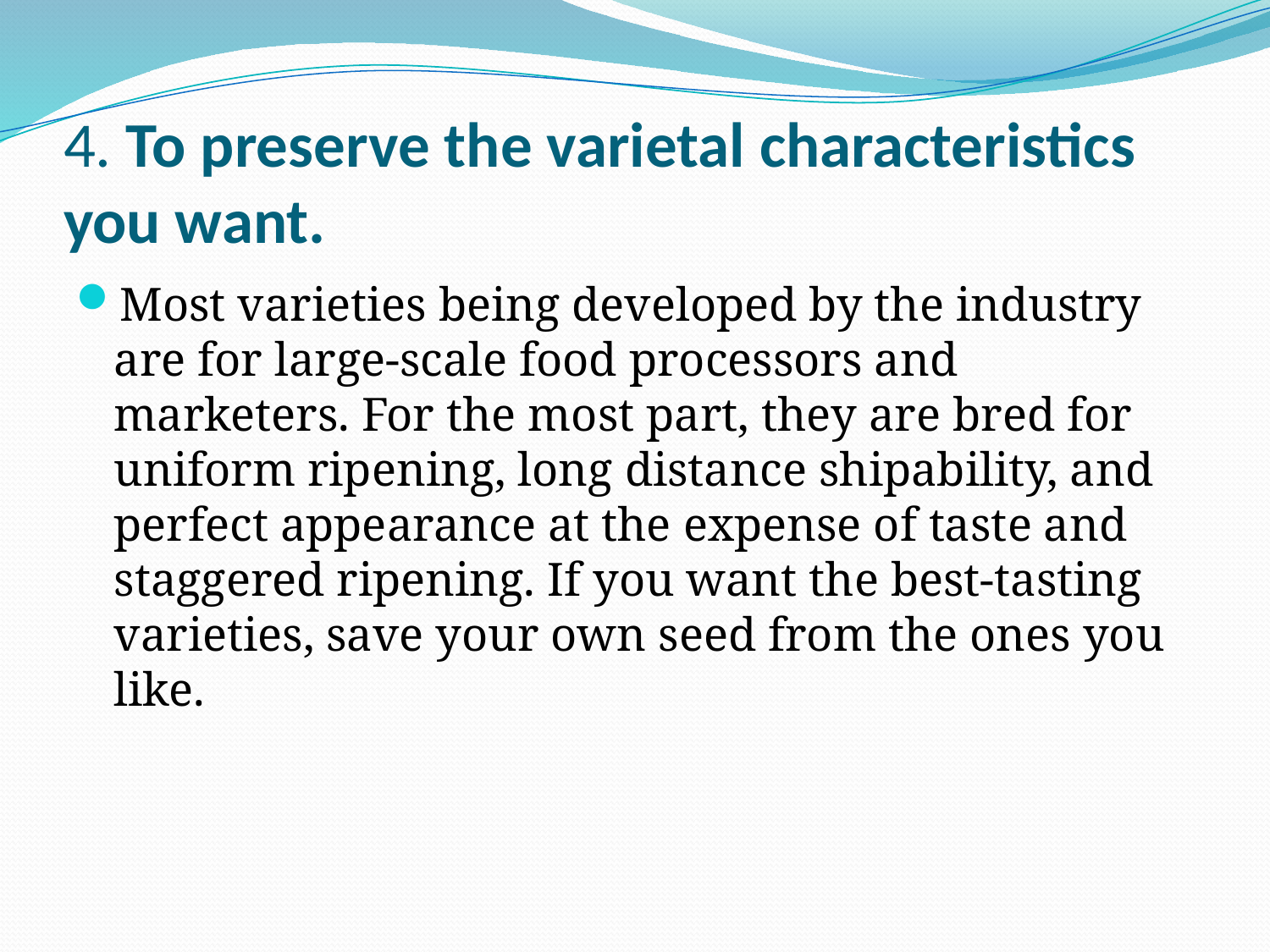

# 4. To preserve the varietal characteristics you want.
Most varieties being developed by the industry are for large-scale food processors and marketers. For the most part, they are bred for uniform ripening, long distance shipability, and perfect appearance at the expense of taste and staggered ripening. If you want the best-tasting varieties, save your own seed from the ones you like.